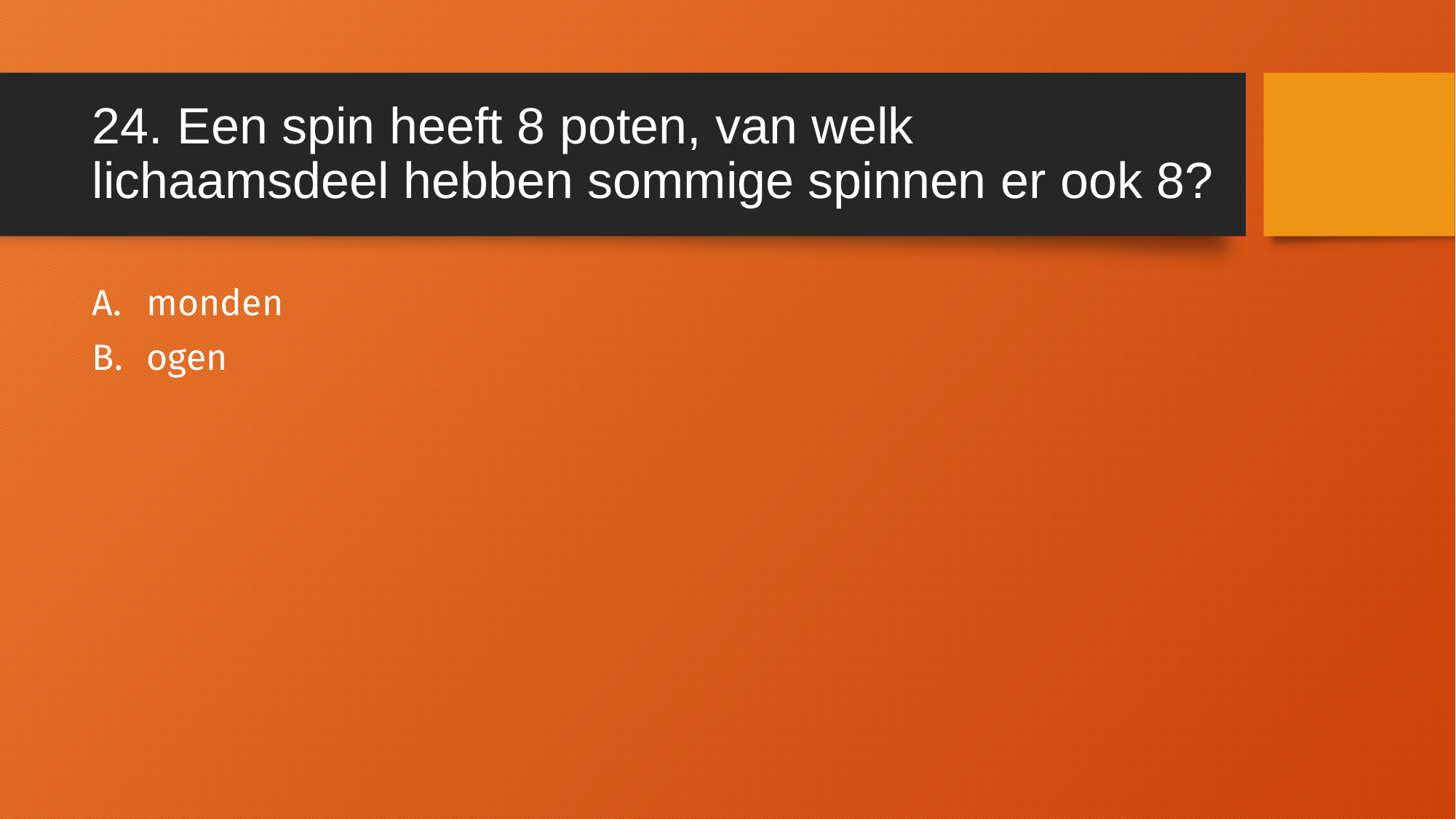

# 24. Een spin heeft 8 poten, van welk lichaamsdeel hebben sommige spinnen er ook 8?
monden
ogen